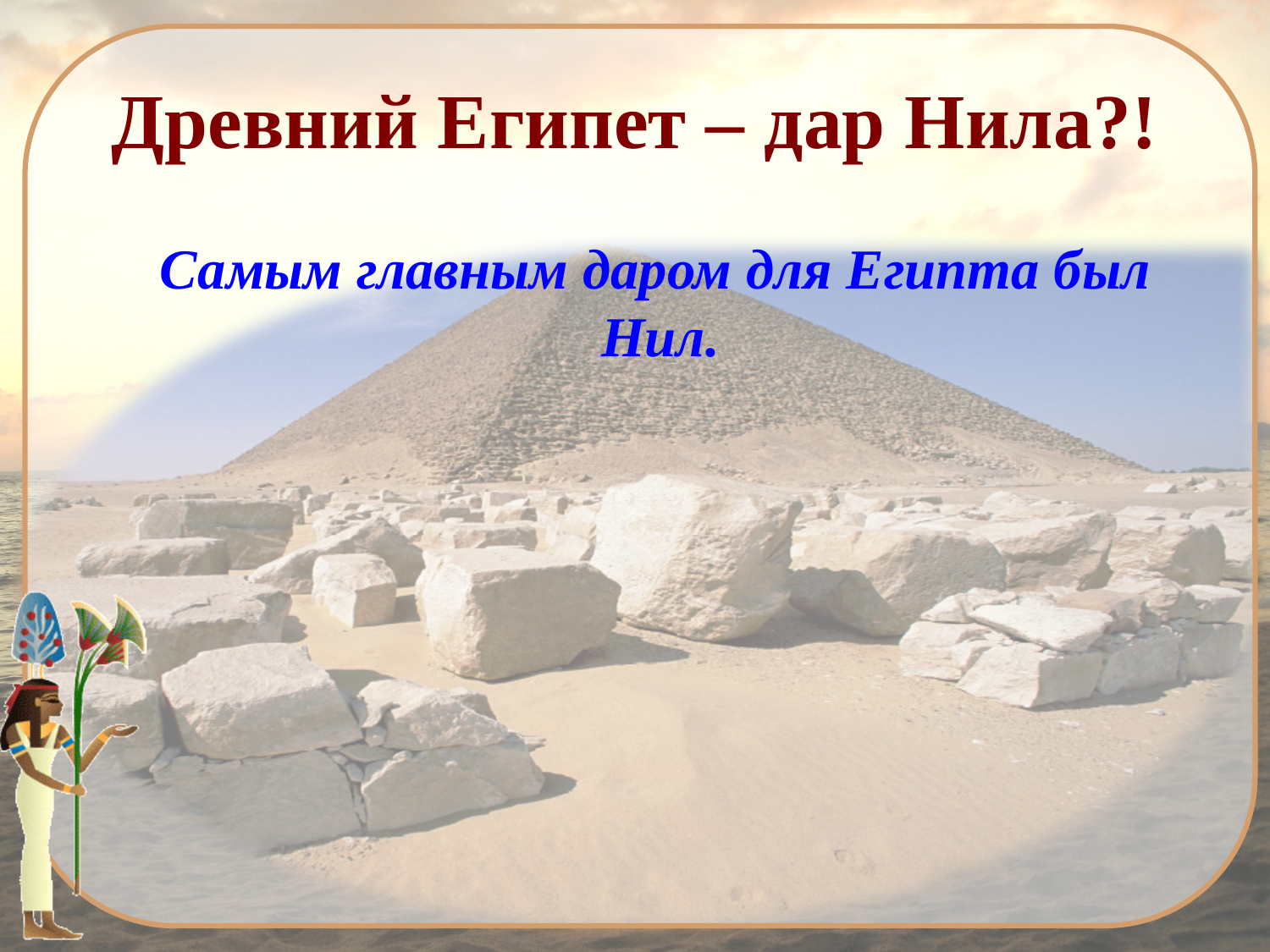

Древний Египет – дар Нила?!
   Самым главным даром для Египта был Нил.